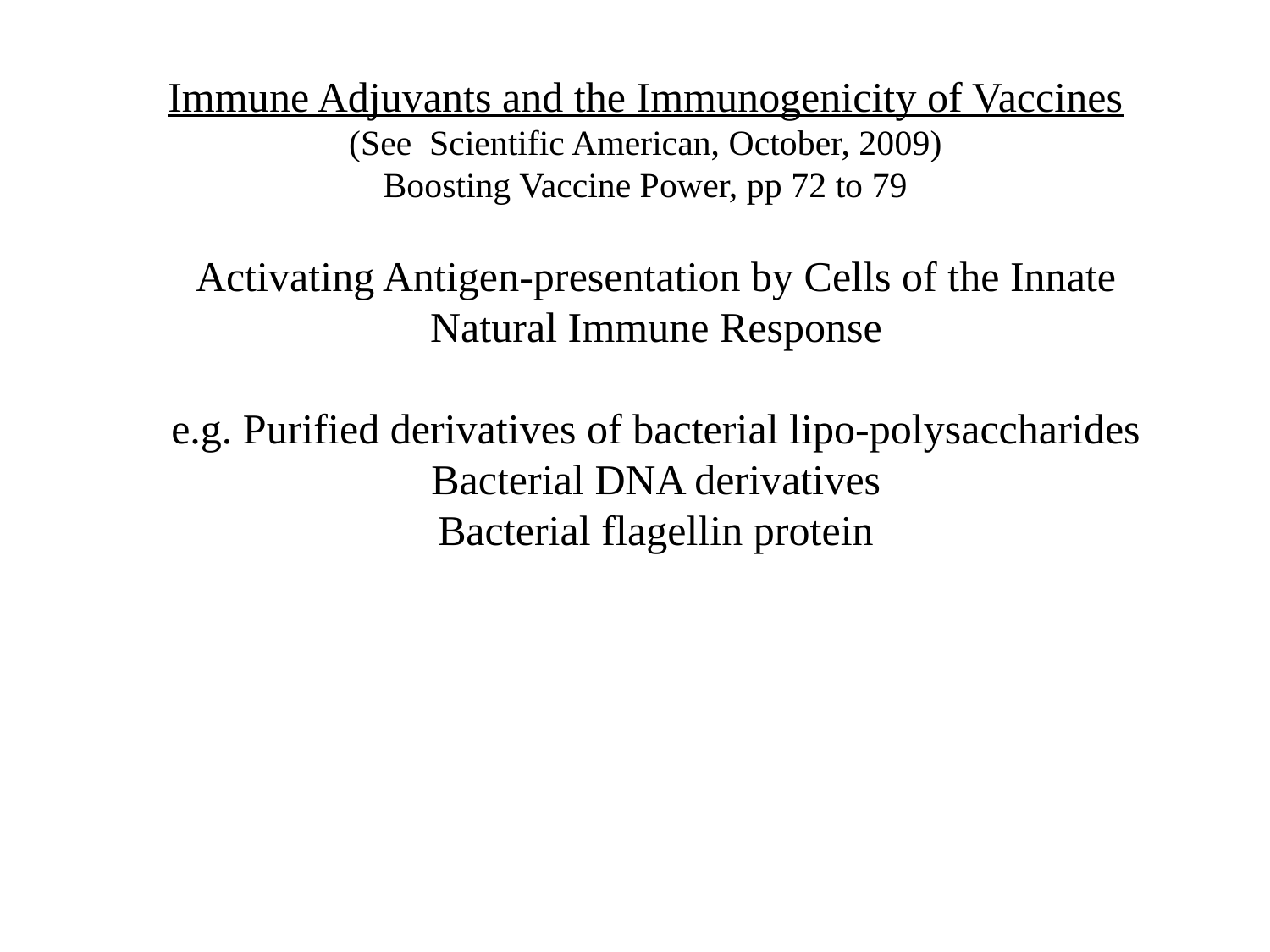

Immune Adjuvants and the Immunogenicity of Vaccines
(See  Scientific American, October, 2009)
Boosting Vaccine Power, pp 72 to 79
Activating Antigen-presentation by Cells of the Innate Natural Immune Response

e.g. Purified derivatives of bacterial lipo-polysaccharides
Bacterial DNA derivatives
Bacterial flagellin protein